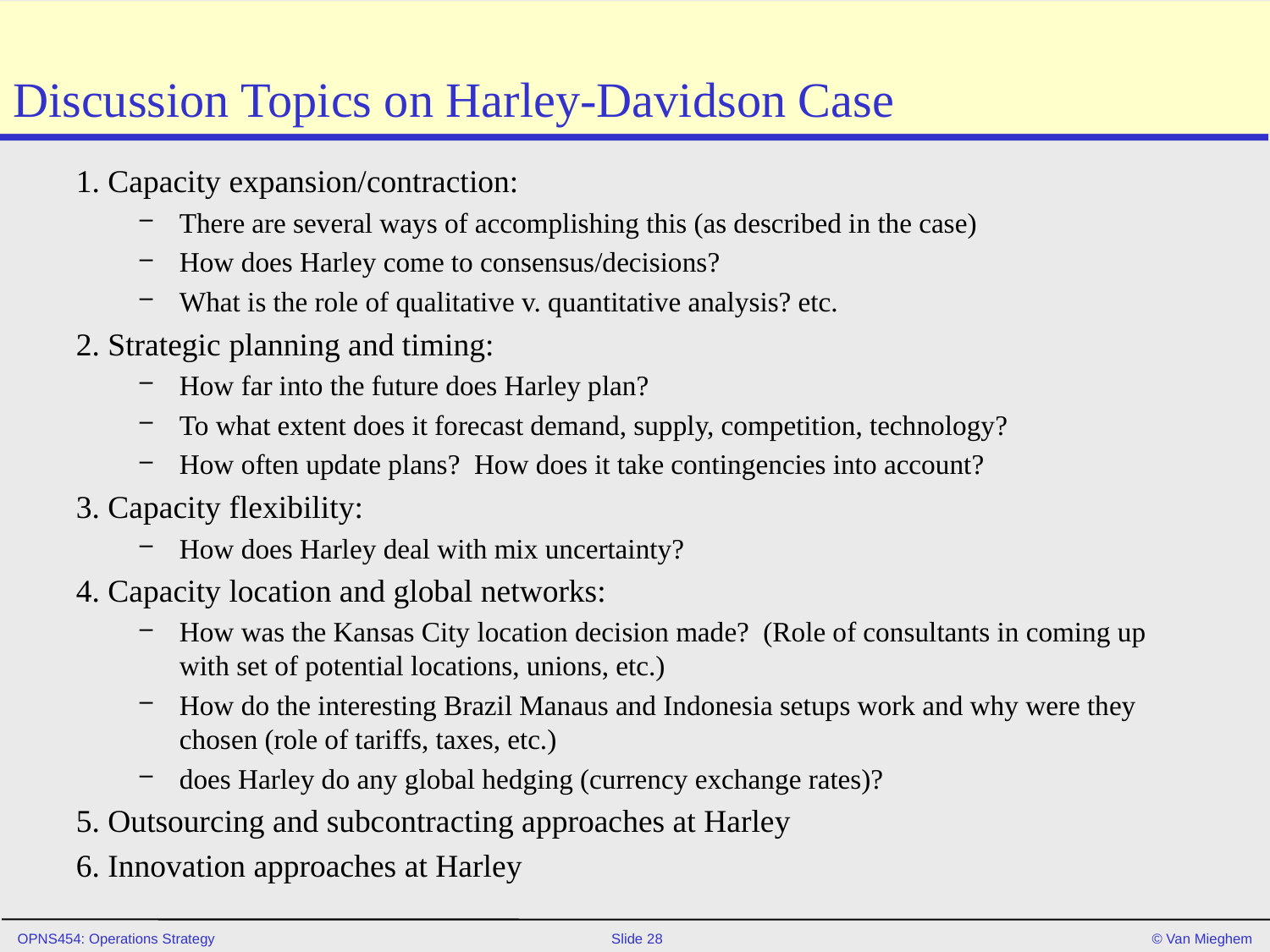

# Discussion Topics on Harley-Davidson Case
1. Capacity expansion/contraction:
There are several ways of accomplishing this (as described in the case)
How does Harley come to consensus/decisions?
What is the role of qualitative v. quantitative analysis? etc.
2. Strategic planning and timing:
How far into the future does Harley plan?
To what extent does it forecast demand, supply, competition, technology?
How often update plans?  How does it take contingencies into account?
3. Capacity flexibility:
How does Harley deal with mix uncertainty?
4. Capacity location and global networks:
How was the Kansas City location decision made?  (Role of consultants in coming up with set of potential locations, unions, etc.)
How do the interesting Brazil Manaus and Indonesia setups work and why were they chosen (role of tariffs, taxes, etc.)
does Harley do any global hedging (currency exchange rates)?
5. Outsourcing and subcontracting approaches at Harley
6. Innovation approaches at Harley